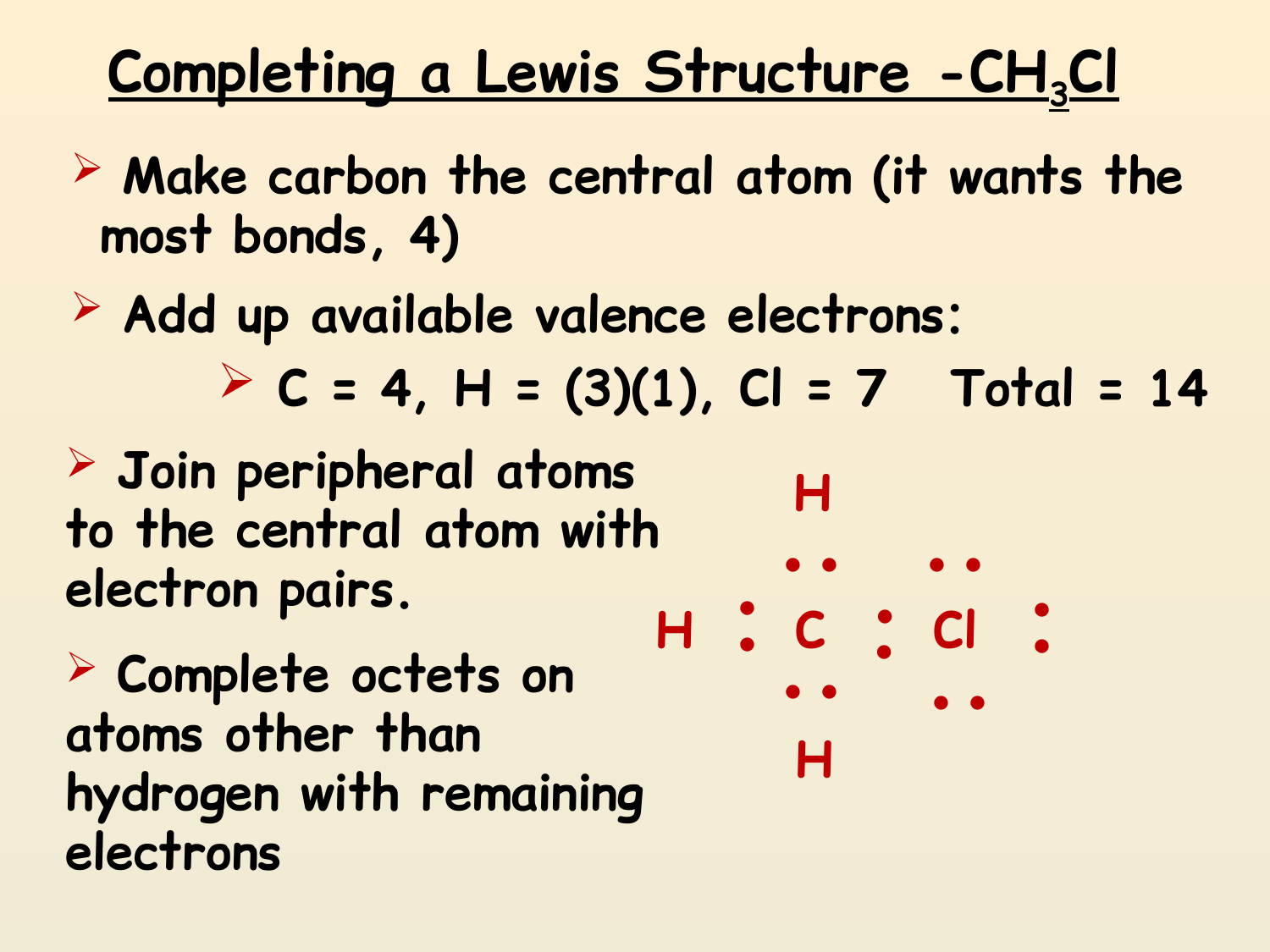

# Completing a Lewis Structure -CH3Cl
 Make carbon the central atom (it wants the most bonds, 4)
 Add up available valence electrons:
 C = 4, H = (3)(1), Cl = 7   Total = 14
 Join peripheral atoms
to the central atom with electron pairs.
H
..
..
..
..
..
H
C
Cl
..
..
 Complete octets on
atoms other than hydrogen with remaining electrons
H